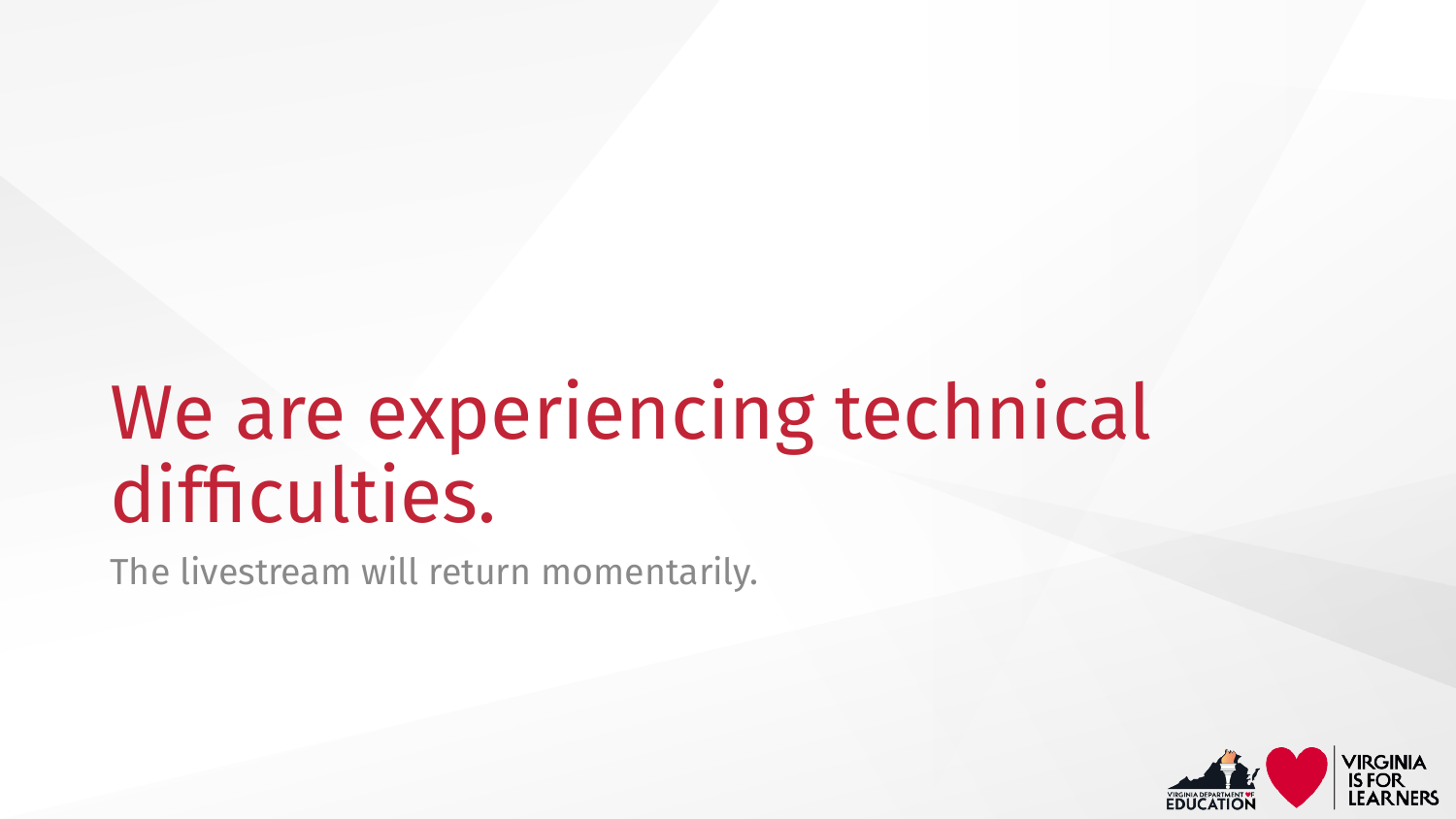

# We are experiencing technical difficulties.
The livestream will return momentarily.